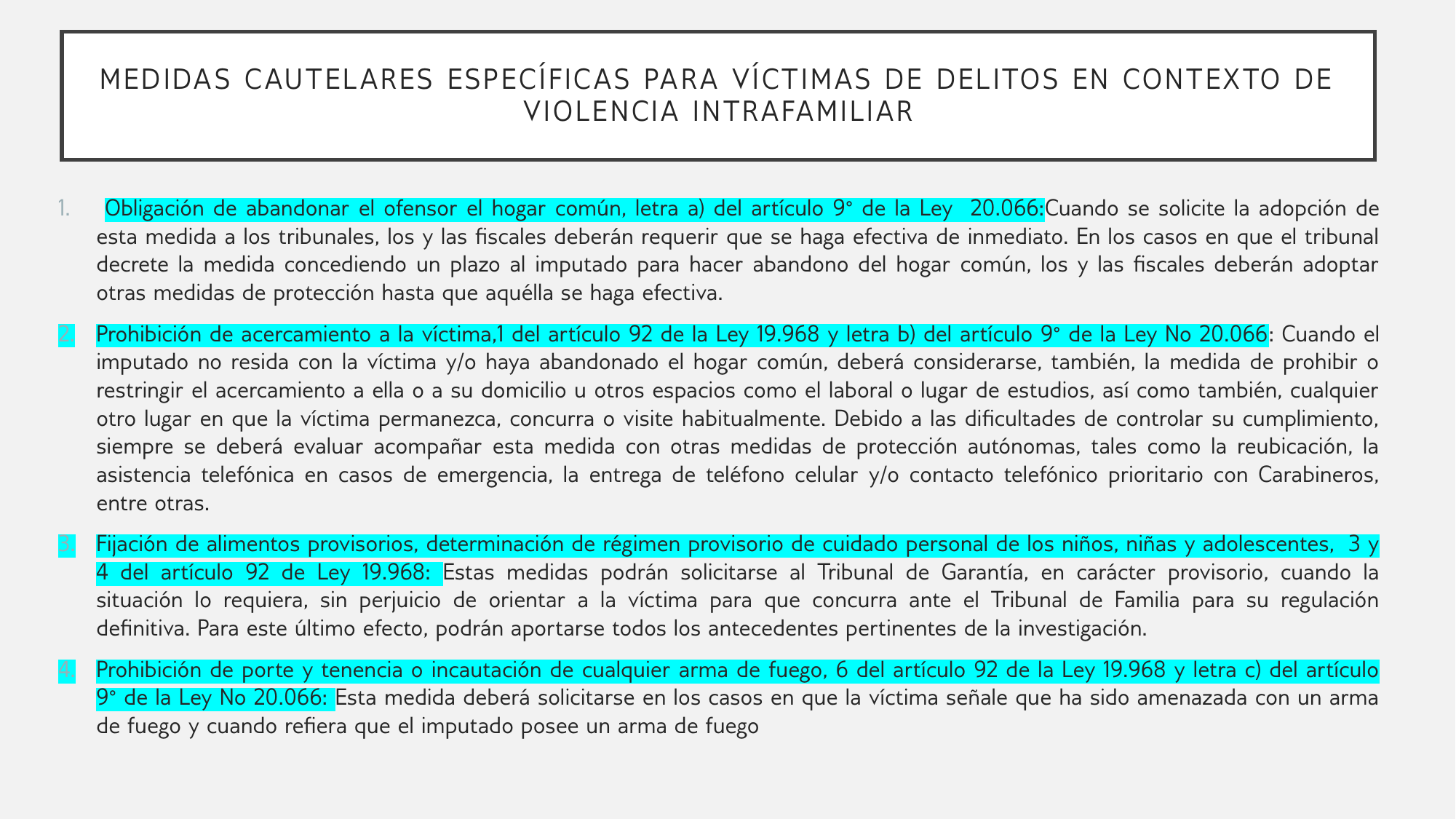

# Medidas cautelares específicas para víctimas de delitos en contexto de violencia intrafamiliar
 Obligación de abandonar el ofensor el hogar común, letra a) del artículo 9° de la Ley  20.066:Cuando se solicite la adopción de esta medida a los tribunales, los y las fiscales deberán requerir que se haga efectiva de inmediato. En los casos en que el tribunal decrete la medida concediendo un plazo al imputado para hacer abandono del hogar común, los y las fiscales deberán adoptar otras medidas de protección hasta que aquélla se haga efectiva.
Prohibición de acercamiento a la víctima,1 del artículo 92 de la Ley 19.968 y letra b) del artículo 9° de la Ley No 20.066: Cuando el imputado no resida con la víctima y/o haya abandonado el hogar común, deberá considerarse, también, la medida de prohibir o restringir el acercamiento a ella o a su domicilio u otros espacios como el laboral o lugar de estudios, así como también, cualquier otro lugar en que la víctima permanezca, concurra o visite habitualmente. Debido a las dificultades de controlar su cumplimiento, siempre se deberá evaluar acompañar esta medida con otras medidas de protección autónomas, tales como la reubicación, la asistencia telefónica en casos de emergencia, la entrega de teléfono celular y/o contacto telefónico prioritario con Carabineros, entre otras.
Fijación de alimentos provisorios, determinación de régimen provisorio de cuidado personal de los niños, niñas y adolescentes,  3 y 4 del artículo 92 de Ley 19.968: Estas medidas podrán solicitarse al Tribunal de Garantía, en carácter provisorio, cuando la situación lo requiera, sin perjuicio de orientar a la víctima para que concurra ante el Tribunal de Familia para su regulación definitiva. Para este último efecto, podrán aportarse todos los antecedentes pertinentes de la investigación.
Prohibición de porte y tenencia o incautación de cualquier arma de fuego, 6 del artículo 92 de la Ley 19.968 y letra c) del artículo 9° de la Ley No 20.066: Esta medida deberá solicitarse en los casos en que la víctima señale que ha sido amenazada con un arma de fuego y cuando refiera que el imputado posee un arma de fuego